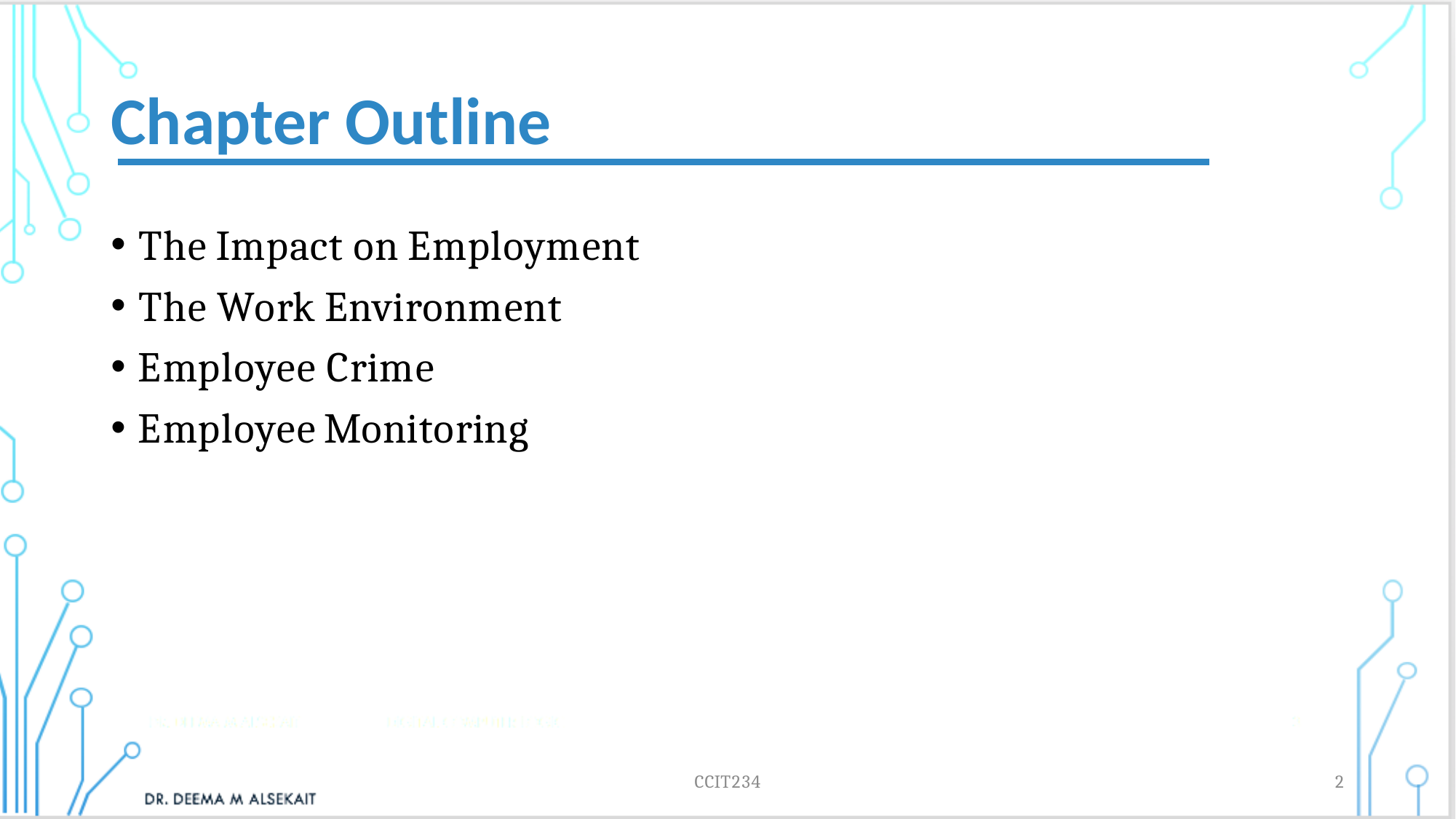

# Chapter Outline
The Impact on Employment
The Work Environment
Employee Crime
Employee Monitoring
CCIT234
2